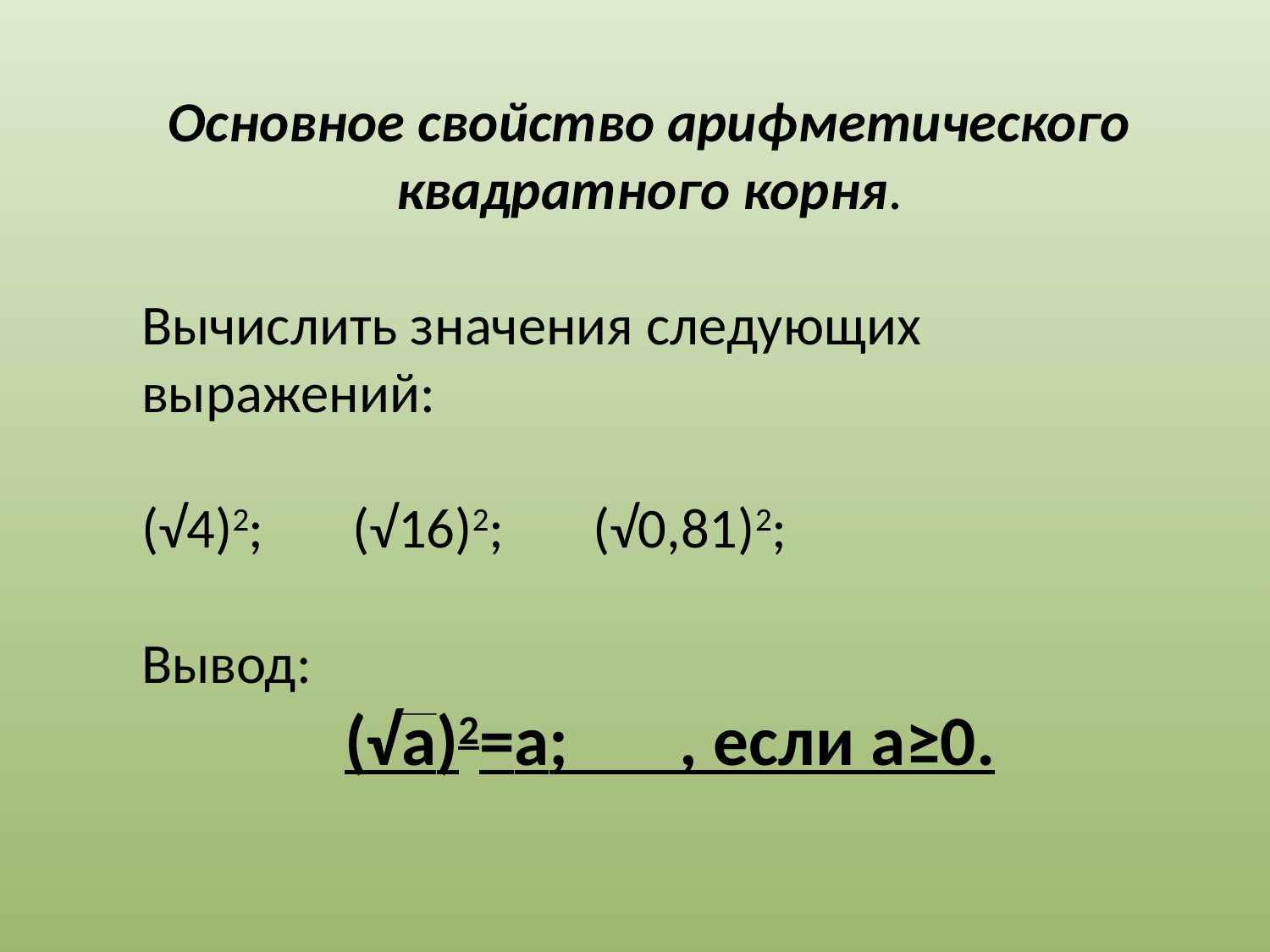

Основное свойство арифметического квадратного корня.

Вычислить значения следующих выражений:

(√4)2;       (√16)2;       (√0,81)2;

Вывод:
                (√a)2=a;       , если а≥0.